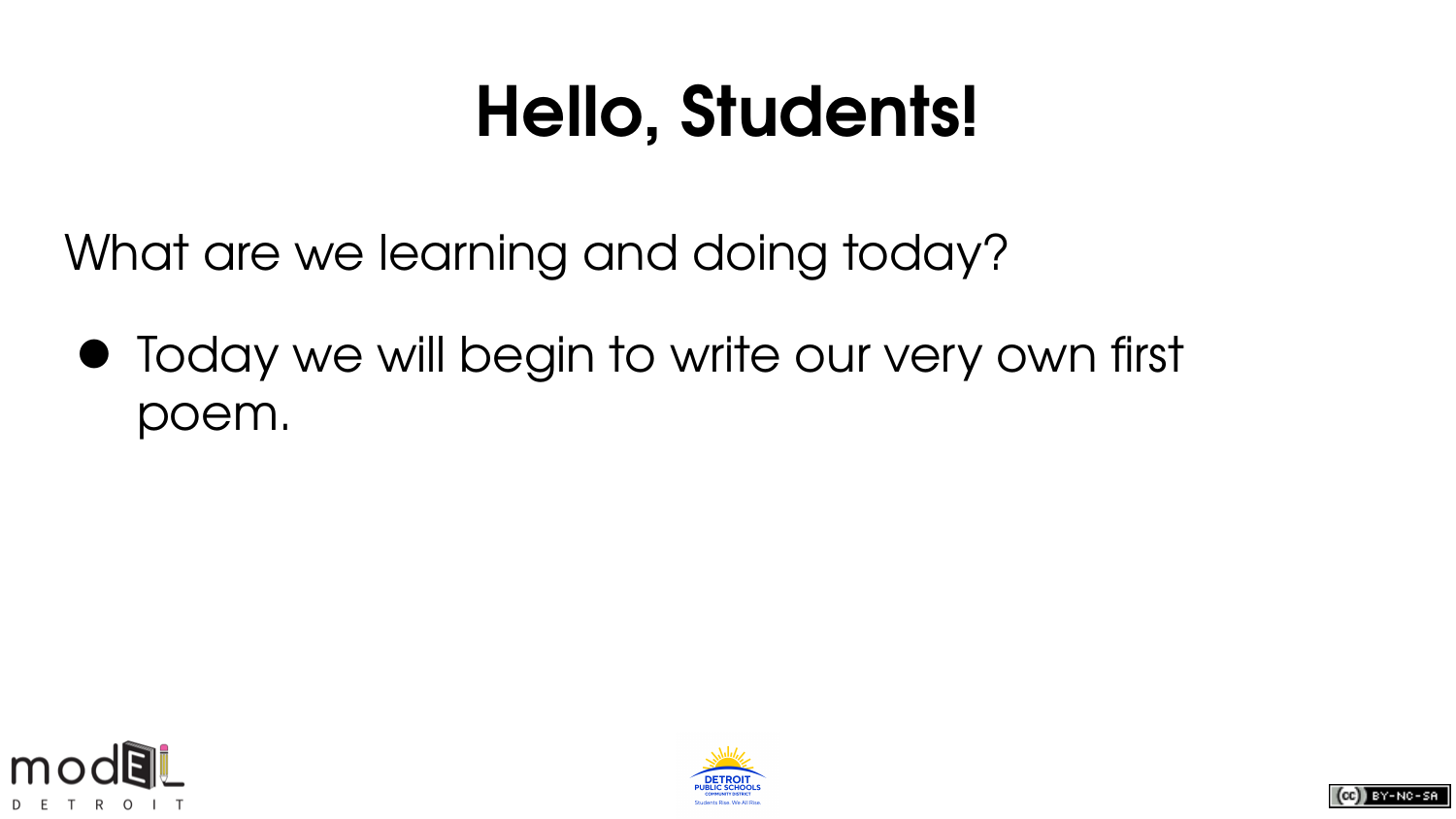

# Hello, Students!
What are we learning and doing today?

Today we will begin to write our very own first poem.